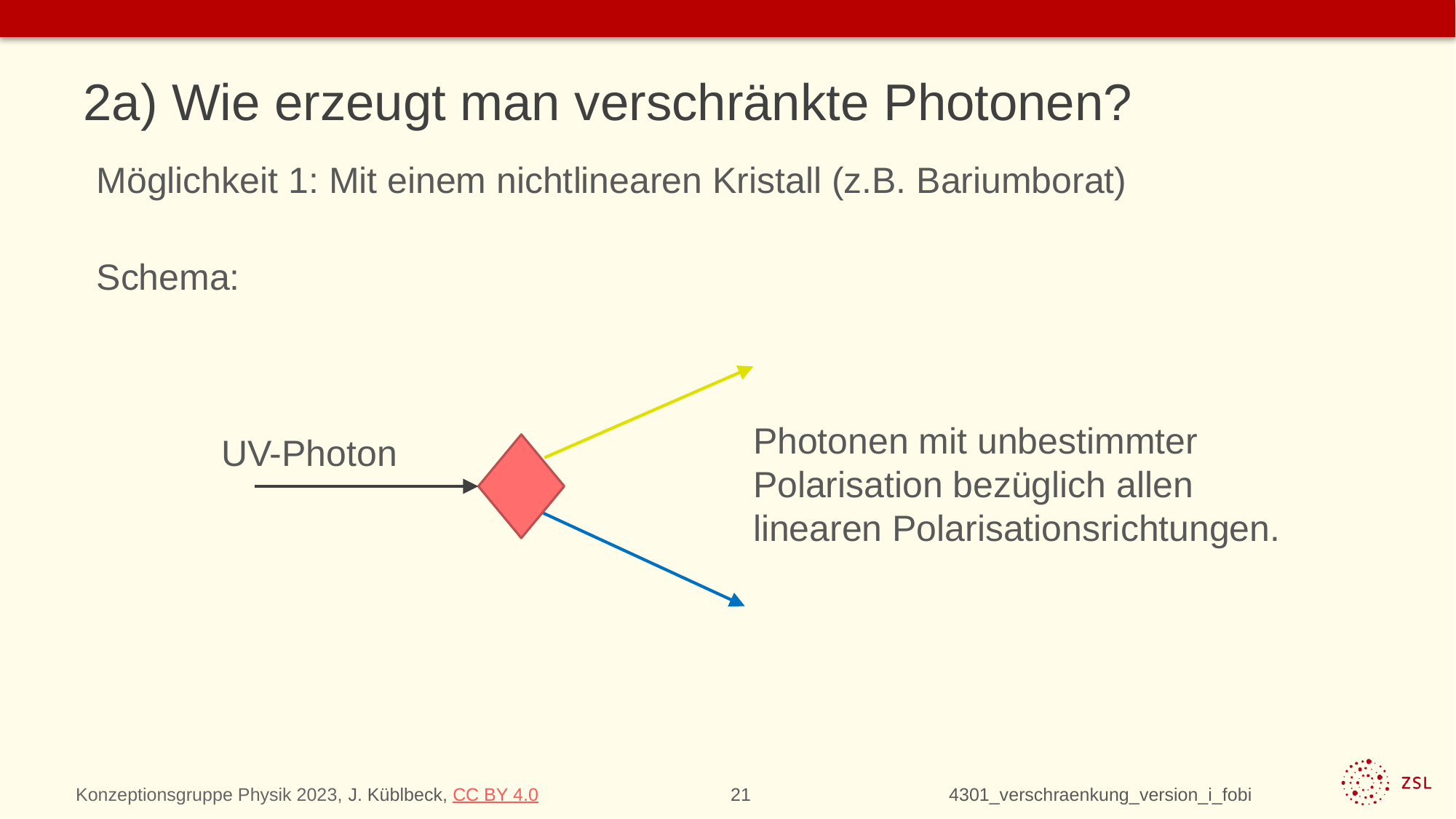

# 2a) Wie erzeugt man verschränkte Photonen?
Möglichkeit 1: Mit einem nichtlinearen Kristall (z.B. Bariumborat)

Schema:

Photonen mit unbestimmter Polarisation bezüglich allen
linearen Polarisationsrichtungen.
UV-Photon